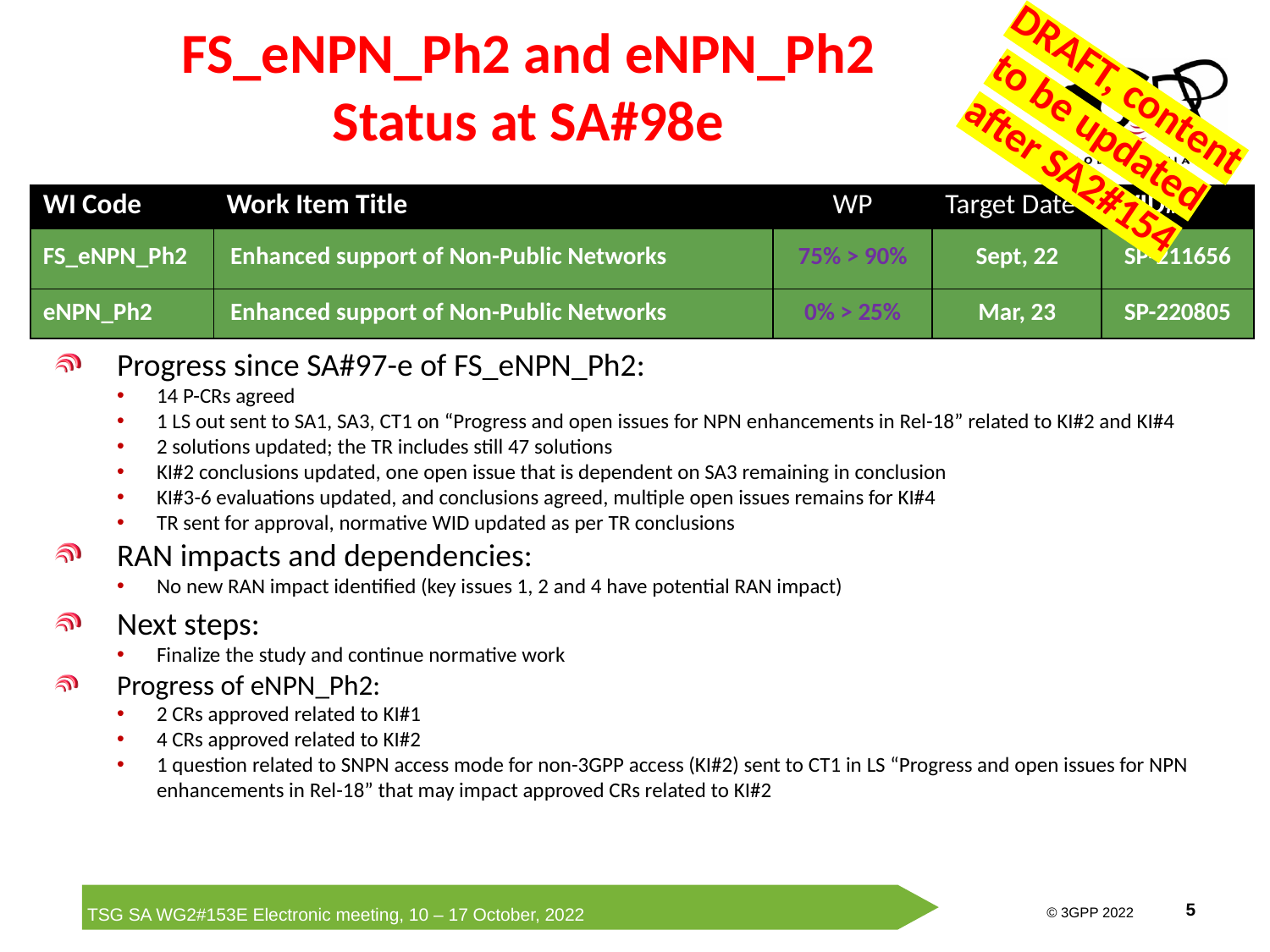

# FS_eNPN_Ph2 and eNPN_Ph2 Status at SA#98e
DRAFT, content to be updated after SA2#154
| WI Code | Work Item Title | WP | Target Date | WID# |
| --- | --- | --- | --- | --- |
| FS\_eNPN\_Ph2 | Enhanced support of Non-Public Networks | 75% > 90% | Sept, 22 | SP-211656 |
| eNPN\_Ph2 | Enhanced support of Non-Public Networks | 0% > 25% | Mar, 23 | SP-220805 |
Progress since SA#97-e of FS_eNPN_Ph2:
14 P-CRs agreed
1 LS out sent to SA1, SA3, CT1 on “Progress and open issues for NPN enhancements in Rel-18” related to KI#2 and KI#4
2 solutions updated; the TR includes still 47 solutions
KI#2 conclusions updated, one open issue that is dependent on SA3 remaining in conclusion
KI#3-6 evaluations updated, and conclusions agreed, multiple open issues remains for KI#4
TR sent for approval, normative WID updated as per TR conclusions
RAN impacts and dependencies:
No new RAN impact identified (key issues 1, 2 and 4 have potential RAN impact)
Next steps:
Finalize the study and continue normative work
Progress of eNPN_Ph2:
2 CRs approved related to KI#1
4 CRs approved related to KI#2
1 question related to SNPN access mode for non-3GPP access (KI#2) sent to CT1 in LS “Progress and open issues for NPN enhancements in Rel-18” that may impact approved CRs related to KI#2